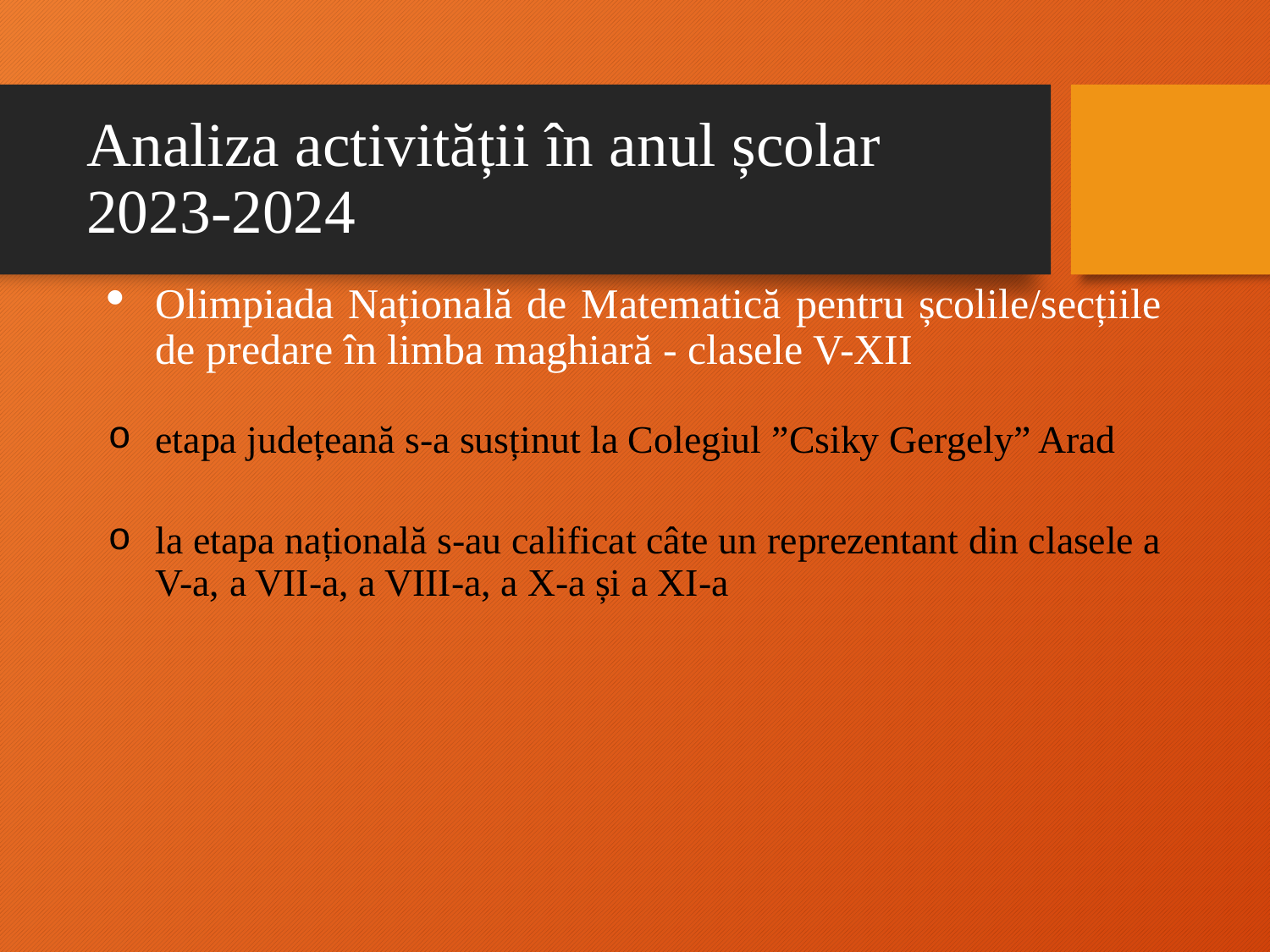

# Analiza activității în anul școlar 2023-2024
Olimpiada Națională de Matematică pentru școlile/secțiile de predare în limba maghiară - clasele V-XII

etapa județeană s-a susținut la Colegiul ”Csiky Gergely” Arad

la etapa națională s-au calificat câte un reprezentant din clasele a V-a, a VII-a, a VIII-a, a X-a și a XI-a